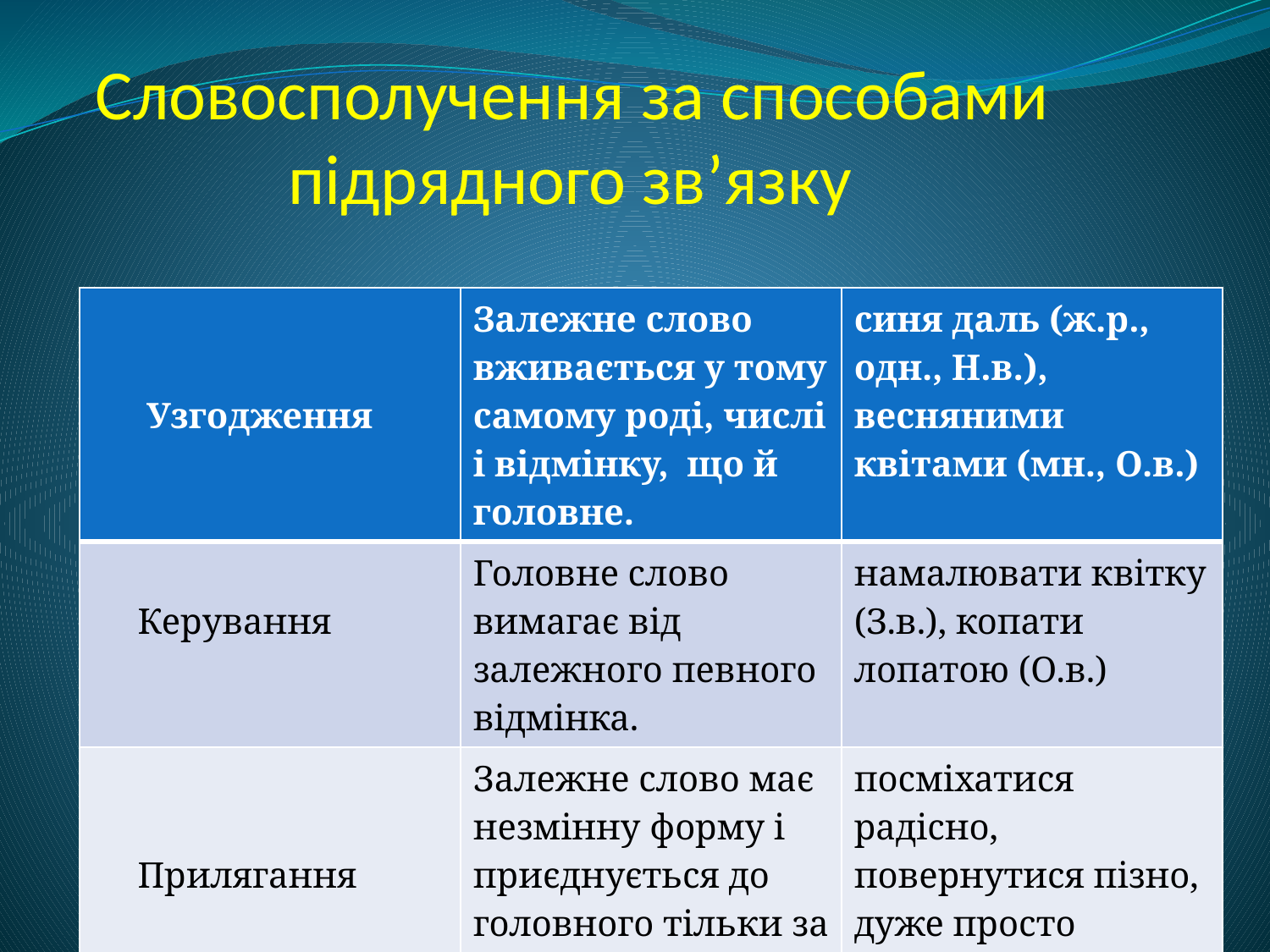

# Словосполучення за способами підрядного зв’язку
| Узгодження | Залежне слово вживається у тому самому роді, числі і відмінку, що й головне. | синя даль (ж.р., одн., Н.в.), весняними квітами (мн., О.в.) |
| --- | --- | --- |
| Керування | Головне слово вимагає від залежного певного відмінка. | намалювати квітку (З.в.), копати лопатою (О.в.) |
| Прилягання | Залежне слово має незмінну форму і приєднується до головного тільки за змістом. | посміхатися радісно, повернутися пізно, дуже просто |